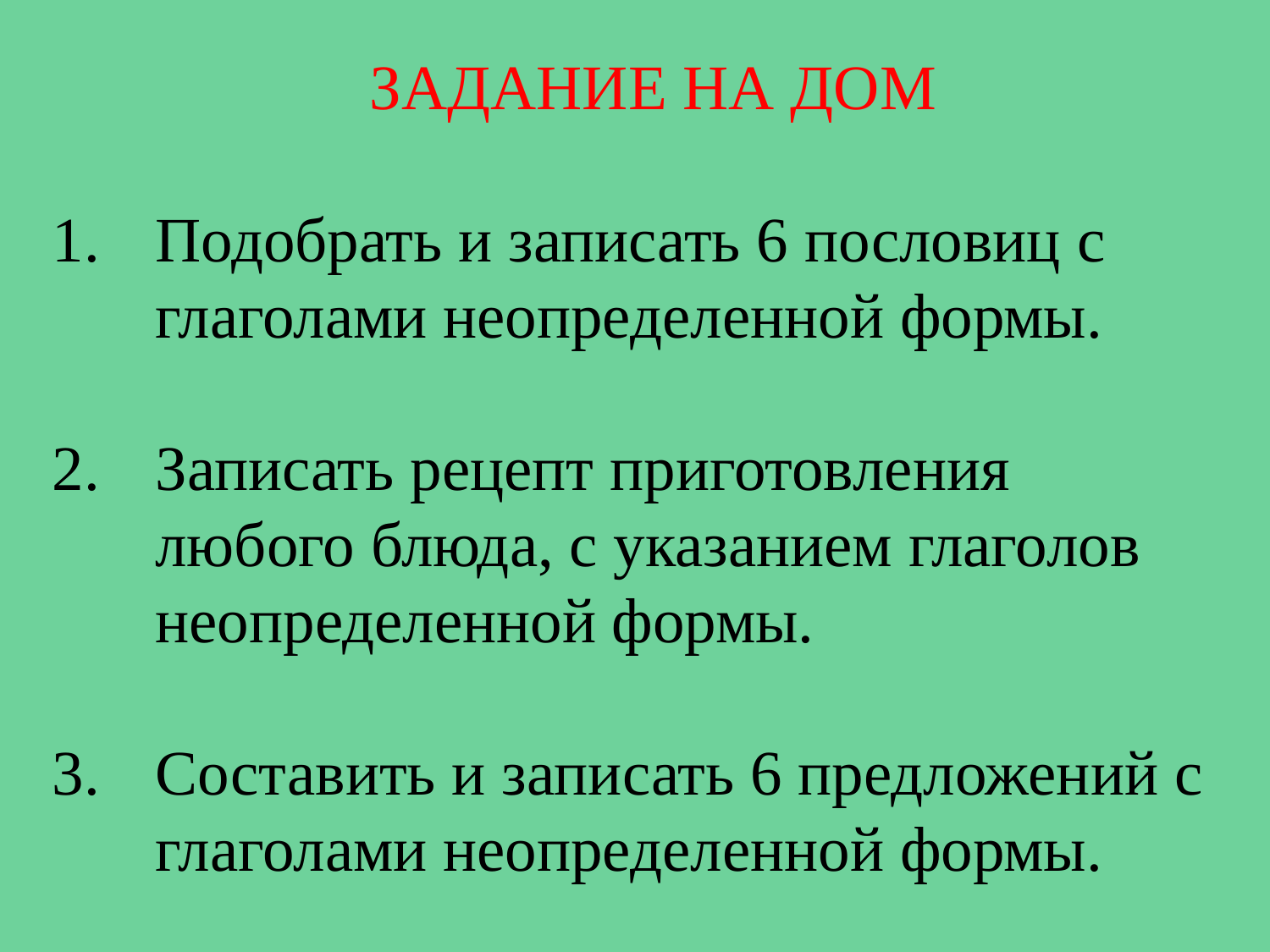

ЗАДАНИЕ НА ДОМ

Подобрать и записать 6 пословиц с глаголами неопределенной формы.

Записать рецепт приготовления любого блюда, с указанием глаголов неопределенной формы.

Составить и записать 6 предложений с глаголами неопределенной формы.